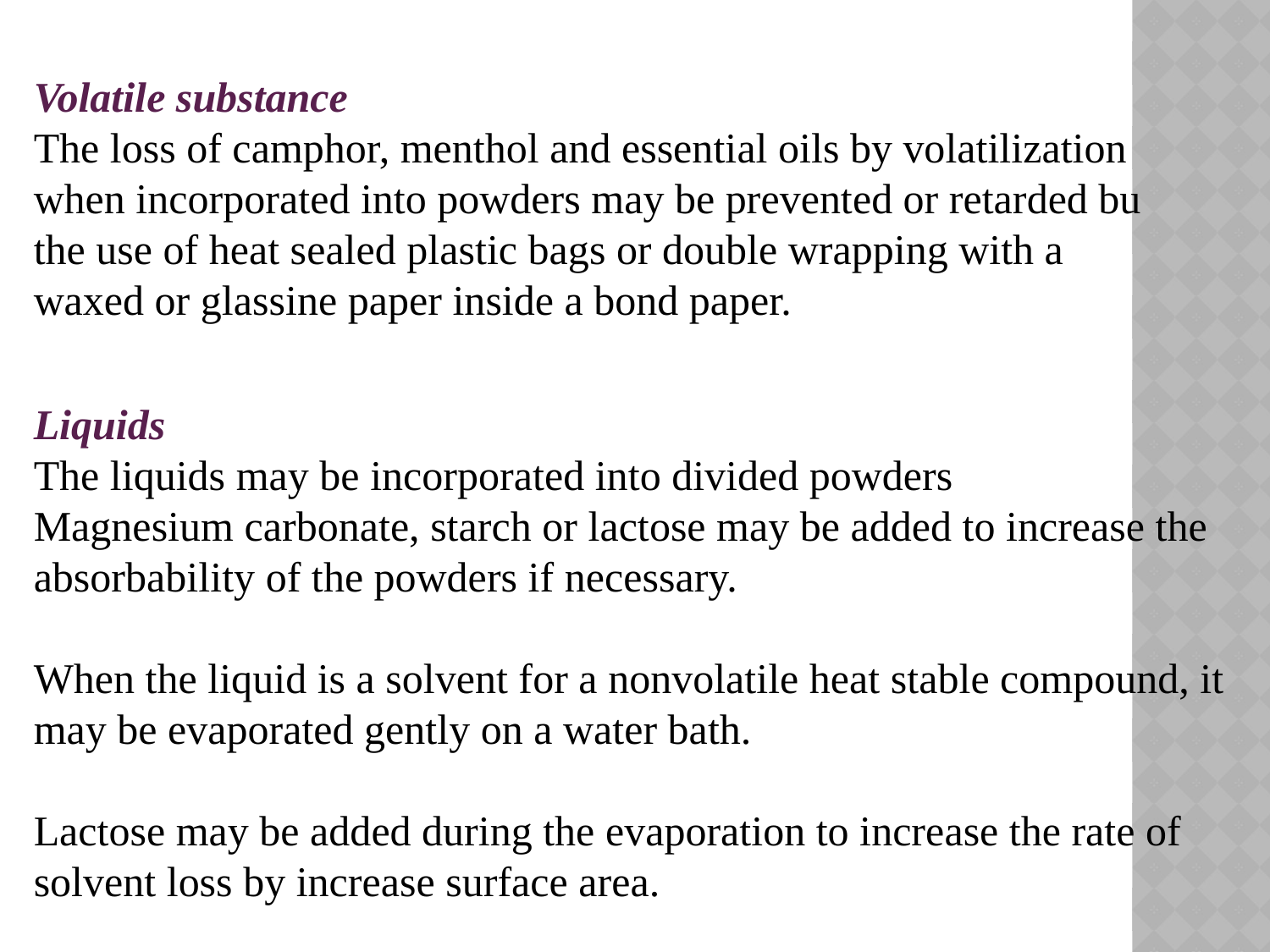

Volatile substance
The loss of camphor, menthol and essential oils by volatilization when incorporated into powders may be prevented or retarded bu the use of heat sealed plastic bags or double wrapping with a waxed or glassine paper inside a bond paper.
Liquids
The liquids may be incorporated into divided powders
Magnesium carbonate, starch or lactose may be added to increase the absorbability of the powders if necessary.

When the liquid is a solvent for a nonvolatile heat stable compound, it may be evaporated gently on a water bath.

Lactose may be added during the evaporation to increase the rate of solvent loss by increase surface area.